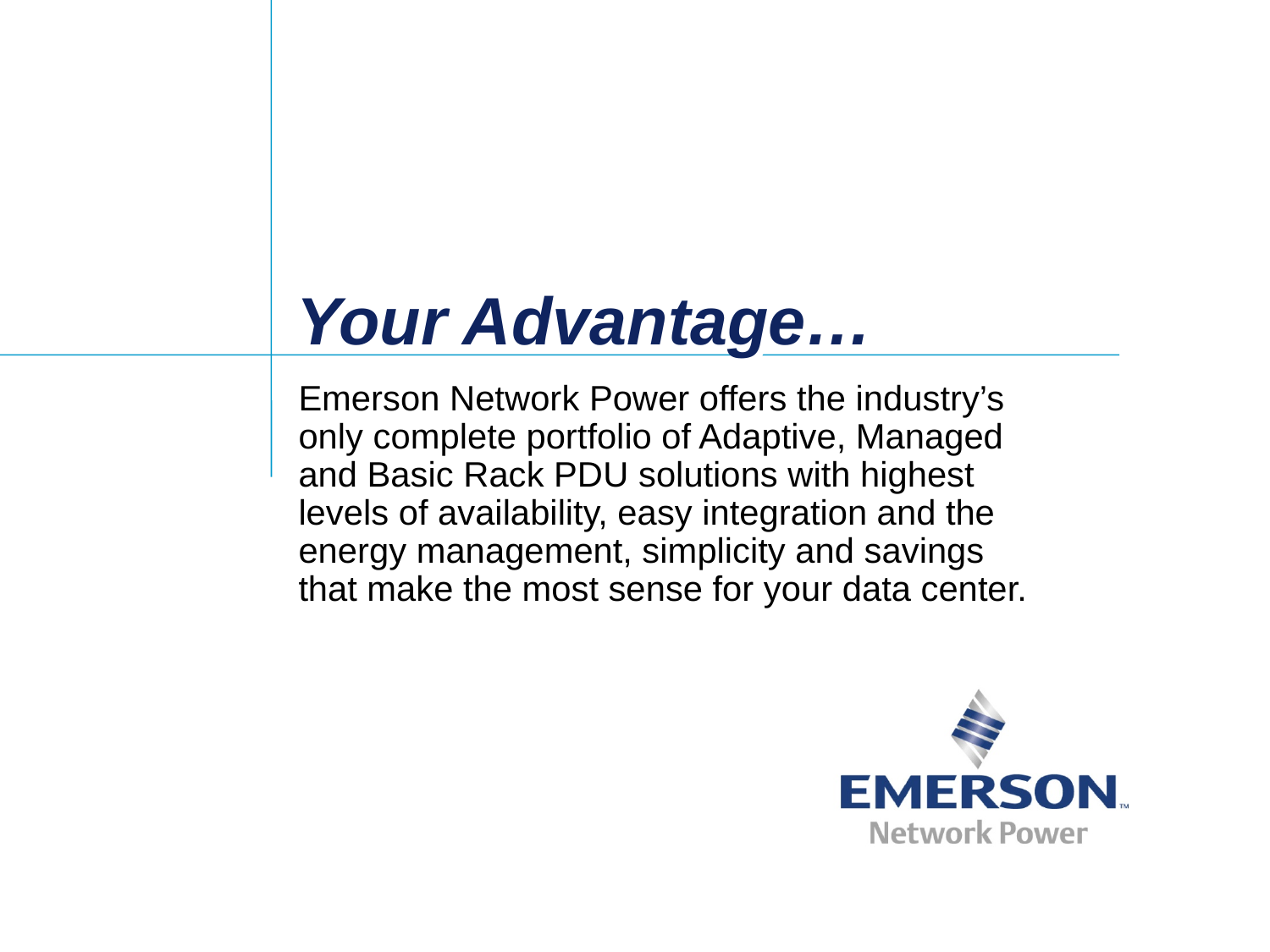

# Your Advantage…
Emerson Network Power offers the industry’s only complete portfolio of Adaptive, Managed and Basic Rack PDU solutions with highest levels of availability, easy integration and the energy management, simplicity and savings that make the most sense for your data center.